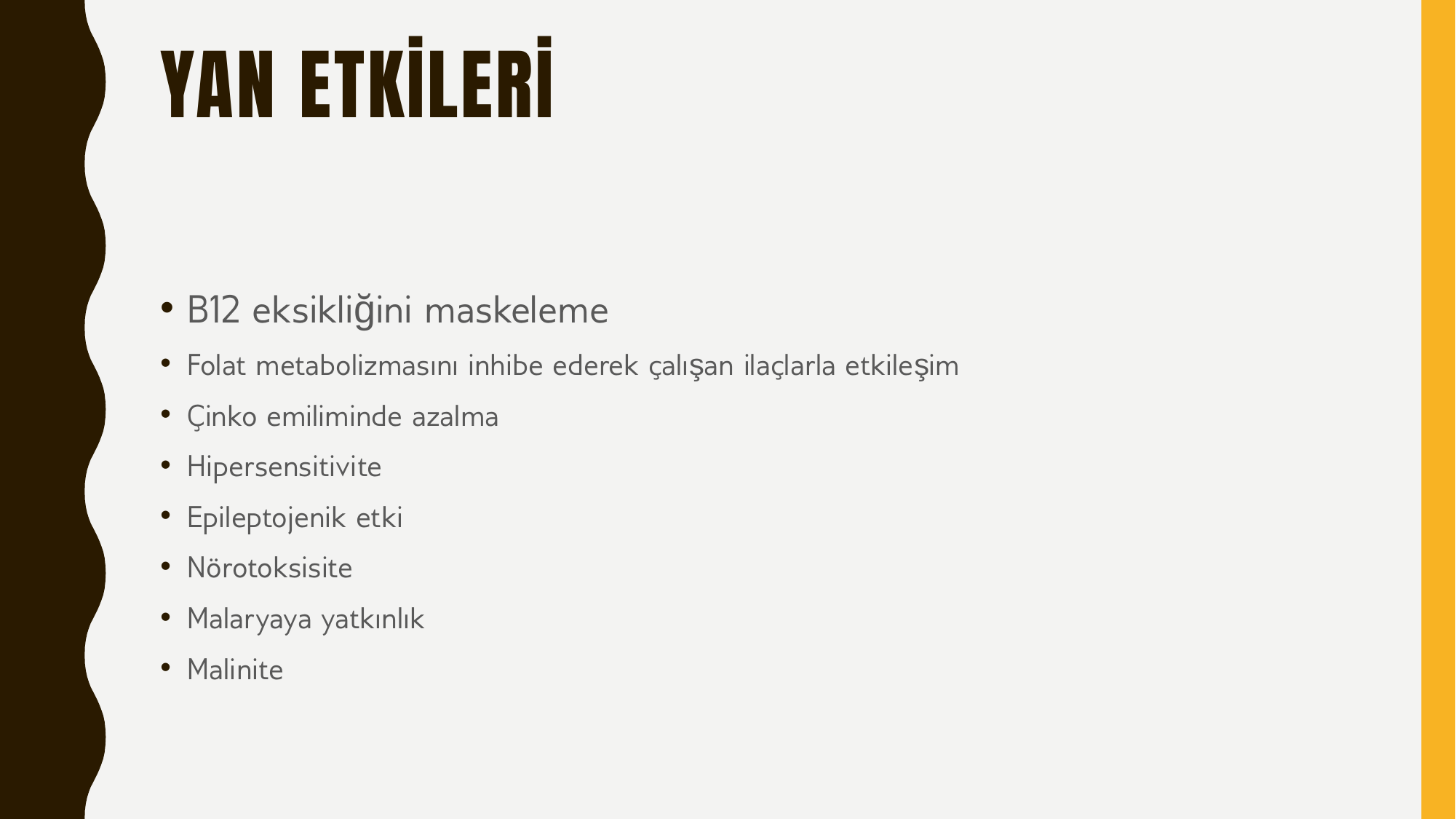

# Yan etkileri
B12 eksikliğini maskeleme
Folat metabolizmasını inhibe ederek çalışan ilaçlarla etkileşim
Çinko emiliminde azalma
Hipersensitivite
Epileptojenik etki
Nörotoksisite
Malaryaya yatkınlık
Malinite